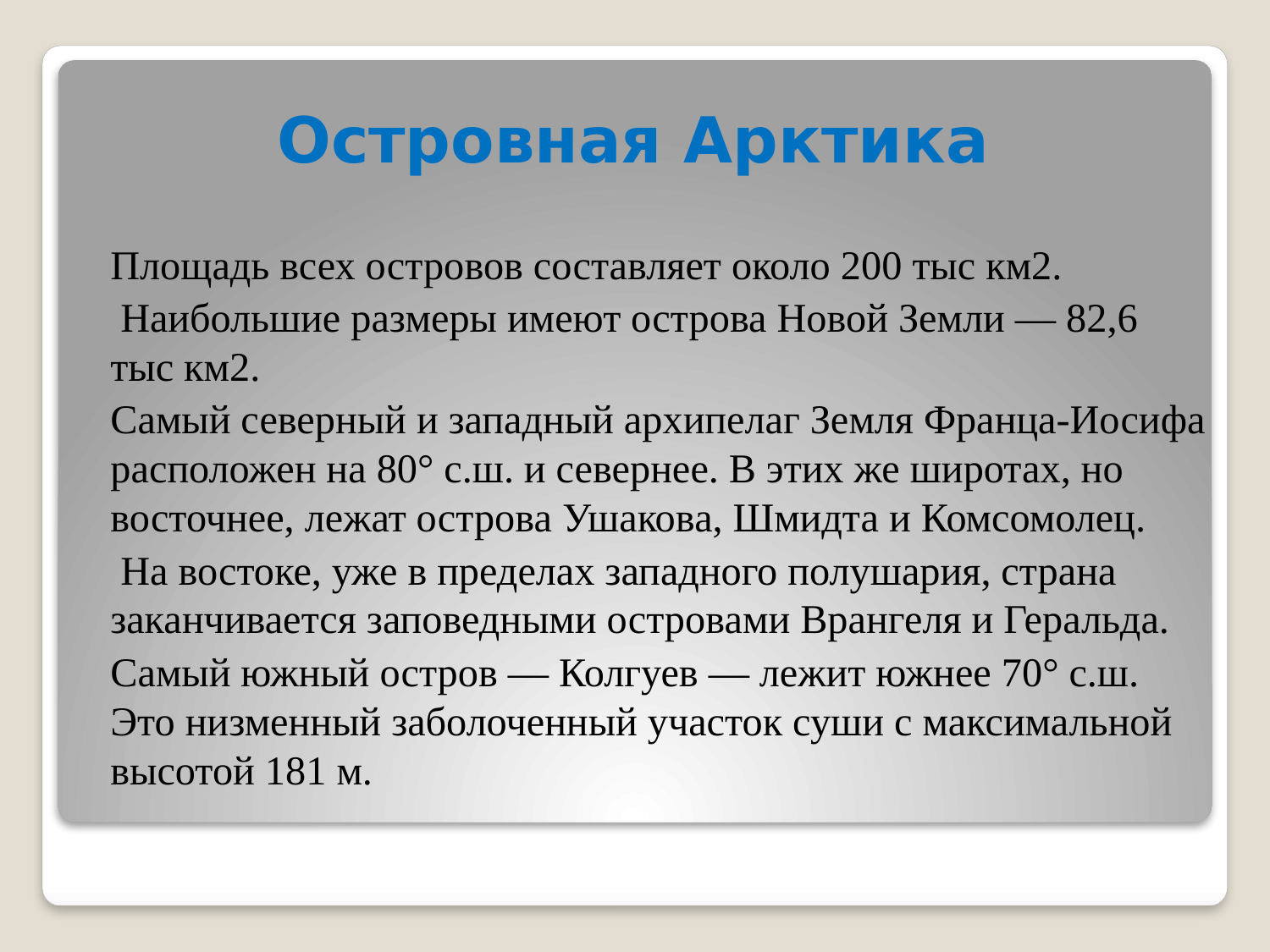

# Островная Арктика
Площадь всех островов составляет около 200 тыс км2.
 Наибольшие размеры имеют острова Новой Земли — 82,6 тыс км2.
Самый северный и западный архипелаг Земля Франца-Иосифа расположен на 80° с.ш. и севернее. В этих же широтах, но восточнее, лежат острова Ушакова, Шмидта и Комсомолец.
 На востоке, уже в пределах западного полушария, страна заканчивается заповедными островами Врангеля и Геральда.
Самый южный остров — Колгуев — лежит южнее 70° с.ш. Это низменный заболоченный участок суши с максимальной высотой 181 м.